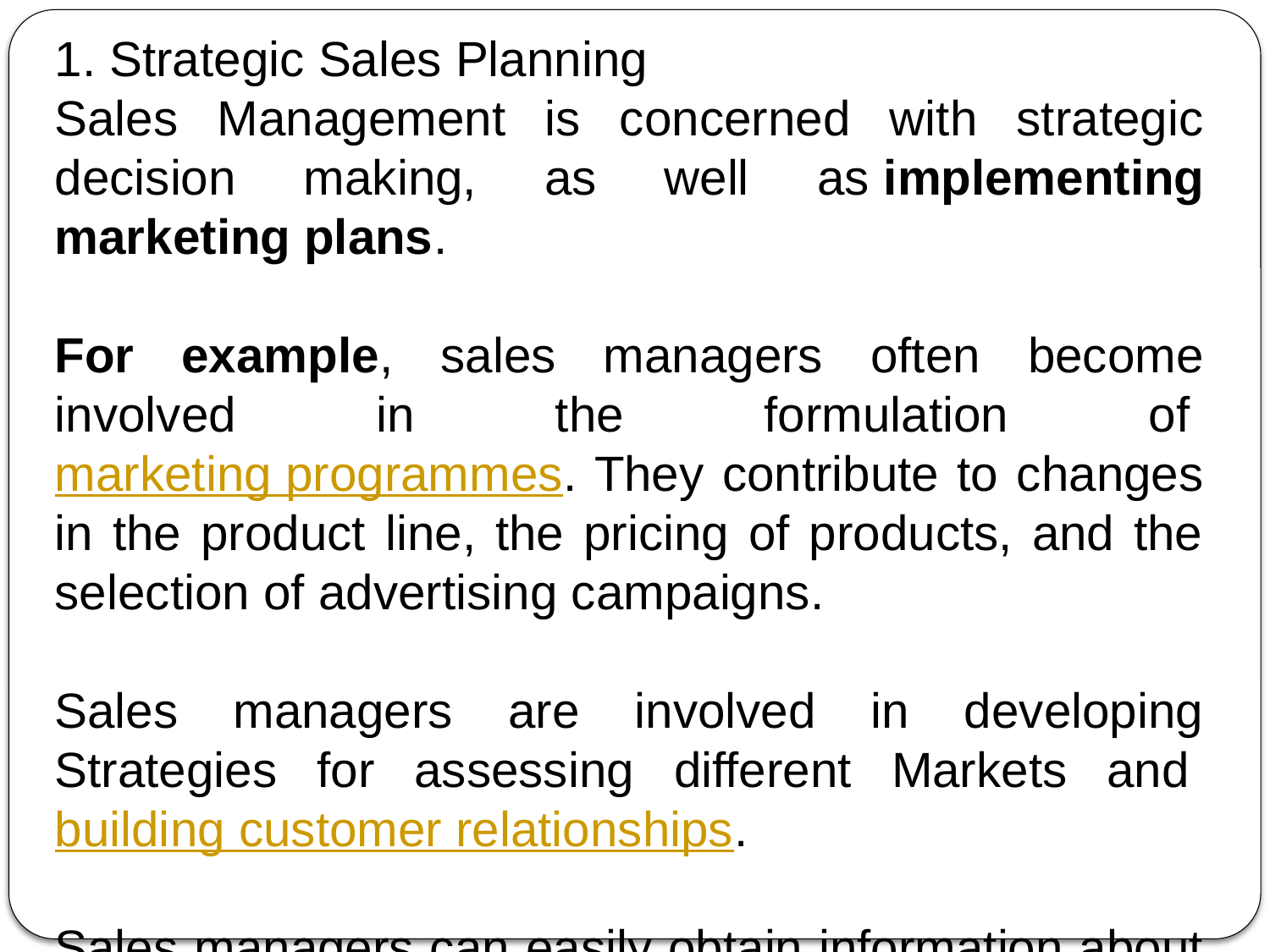

1. Strategic Sales Planning
Sales Management is concerned with strategic decision making, as well as implementing marketing plans.

For example, sales managers often become involved in the formulation of marketing programmes. They contribute to changes in the product line, the pricing of products, and the selection of advertising campaigns.

Sales managers are involved in developing Strategies for assessing different Markets and building customer relationships.

Sales managers can easily obtain information about customer needs, product demand and market conditions.